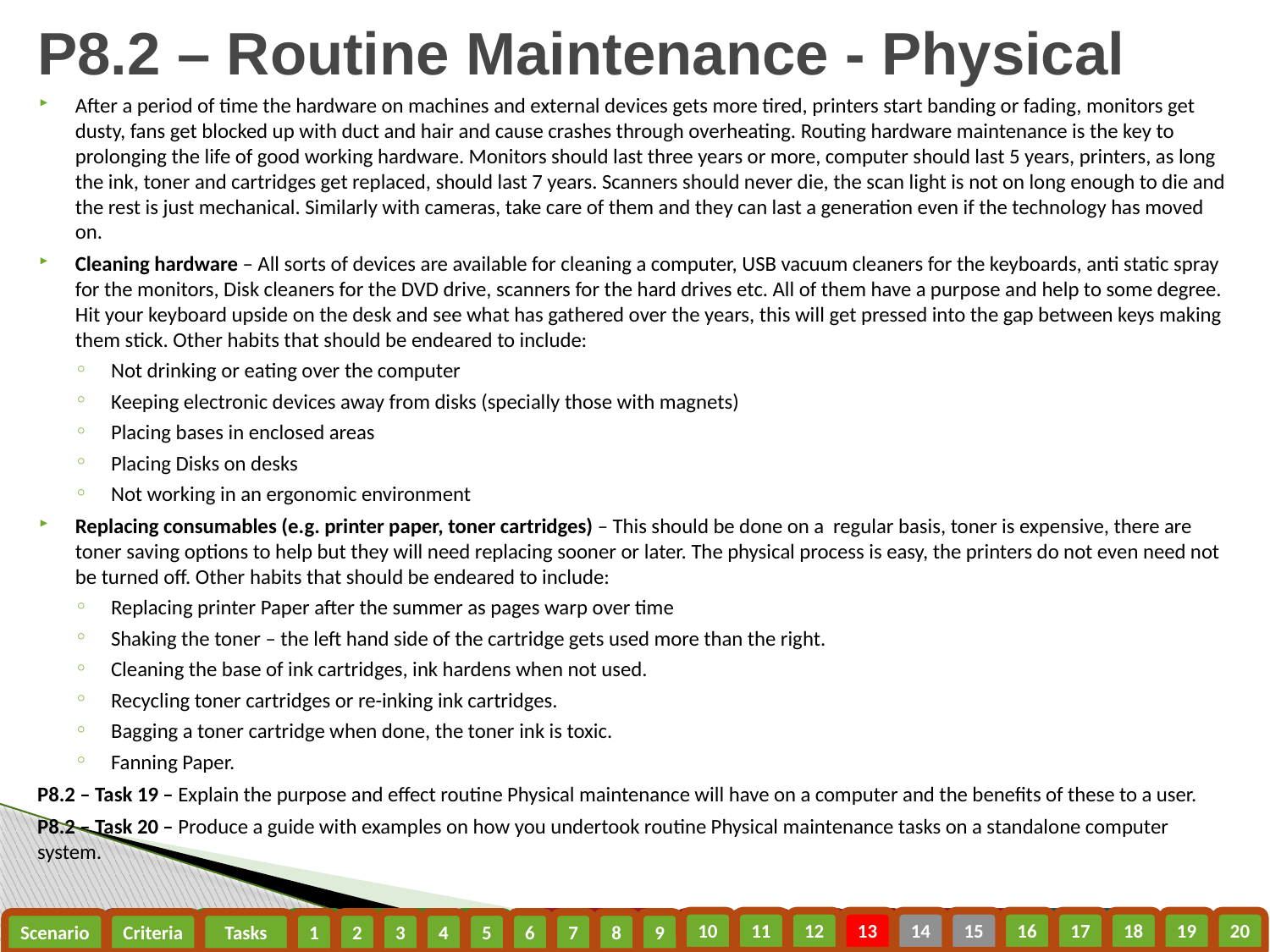

# P8.2 – Routine Maintenance - Physical
After a period of time the hardware on machines and external devices gets more tired, printers start banding or fading, monitors get dusty, fans get blocked up with duct and hair and cause crashes through overheating. Routing hardware maintenance is the key to prolonging the life of good working hardware. Monitors should last three years or more, computer should last 5 years, printers, as long the ink, toner and cartridges get replaced, should last 7 years. Scanners should never die, the scan light is not on long enough to die and the rest is just mechanical. Similarly with cameras, take care of them and they can last a generation even if the technology has moved on.
Cleaning hardware – All sorts of devices are available for cleaning a computer, USB vacuum cleaners for the keyboards, anti static spray for the monitors, Disk cleaners for the DVD drive, scanners for the hard drives etc. All of them have a purpose and help to some degree. Hit your keyboard upside on the desk and see what has gathered over the years, this will get pressed into the gap between keys making them stick. Other habits that should be endeared to include:
Not drinking or eating over the computer
Keeping electronic devices away from disks (specially those with magnets)
Placing bases in enclosed areas
Placing Disks on desks
Not working in an ergonomic environment
Replacing consumables (e.g. printer paper, toner cartridges) – This should be done on a  regular basis, toner is expensive, there are toner saving options to help but they will need replacing sooner or later. The physical process is easy, the printers do not even need not be turned off. Other habits that should be endeared to include:
Replacing printer Paper after the summer as pages warp over time
Shaking the toner – the left hand side of the cartridge gets used more than the right.
Cleaning the base of ink cartridges, ink hardens when not used.
Recycling toner cartridges or re-inking ink cartridges.
Bagging a toner cartridge when done, the toner ink is toxic.
Fanning Paper.
P8.2 – Task 19 – Explain the purpose and effect routine Physical maintenance will have on a computer and the benefits of these to a user.
P8.2 – Task 20 – Produce a guide with examples on how you undertook routine Physical maintenance tasks on a standalone computer system.